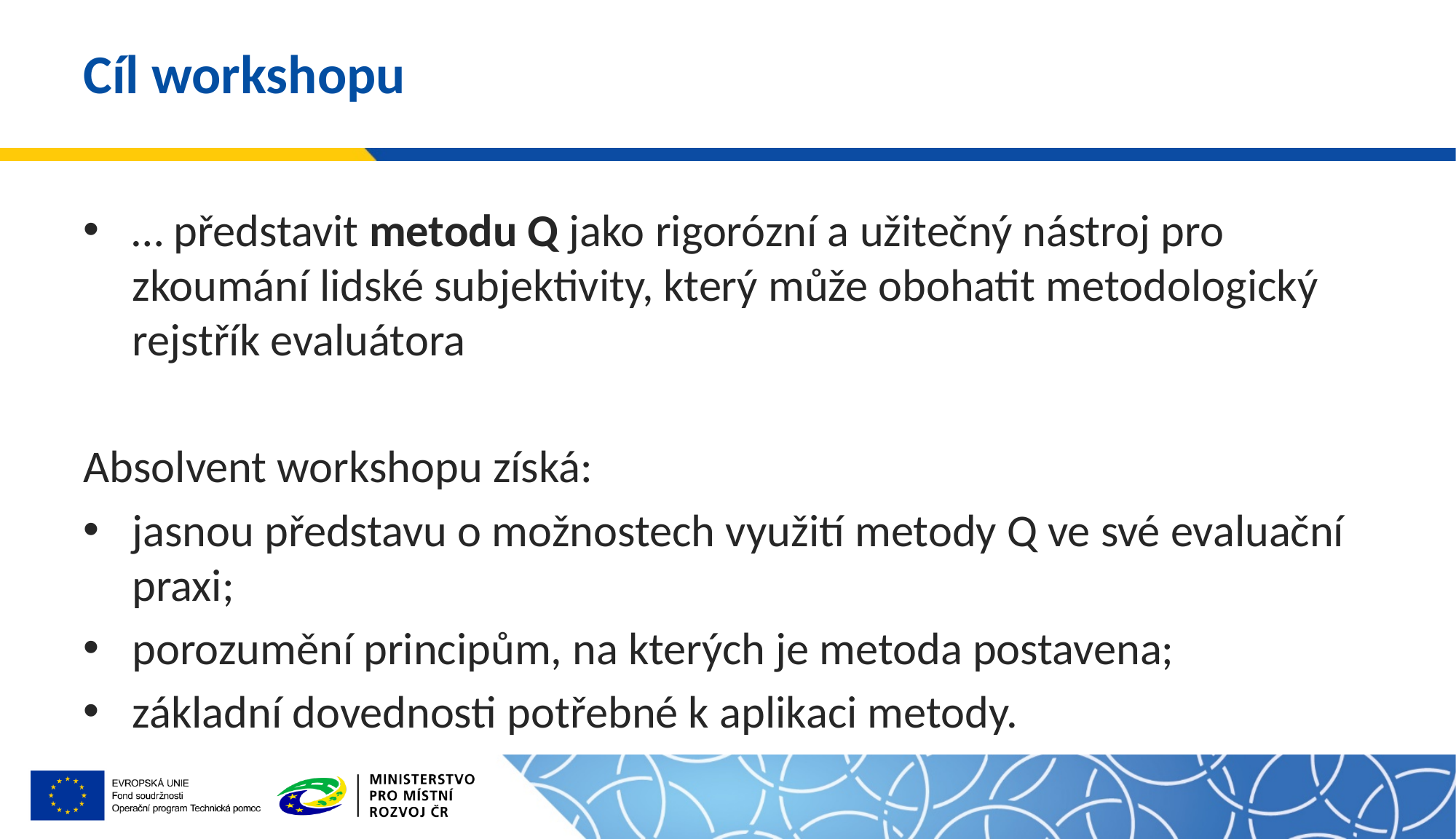

# Cíl workshopu
… představit metodu Q jako rigorózní a užitečný nástroj pro zkoumání lidské subjektivity, který může obohatit metodologický rejstřík evaluátora

Absolvent workshopu získá:
jasnou představu o možnostech využití metody Q ve své evaluační praxi;
porozumění principům, na kterých je metoda postavena;
základní dovednosti potřebné k aplikaci metody.